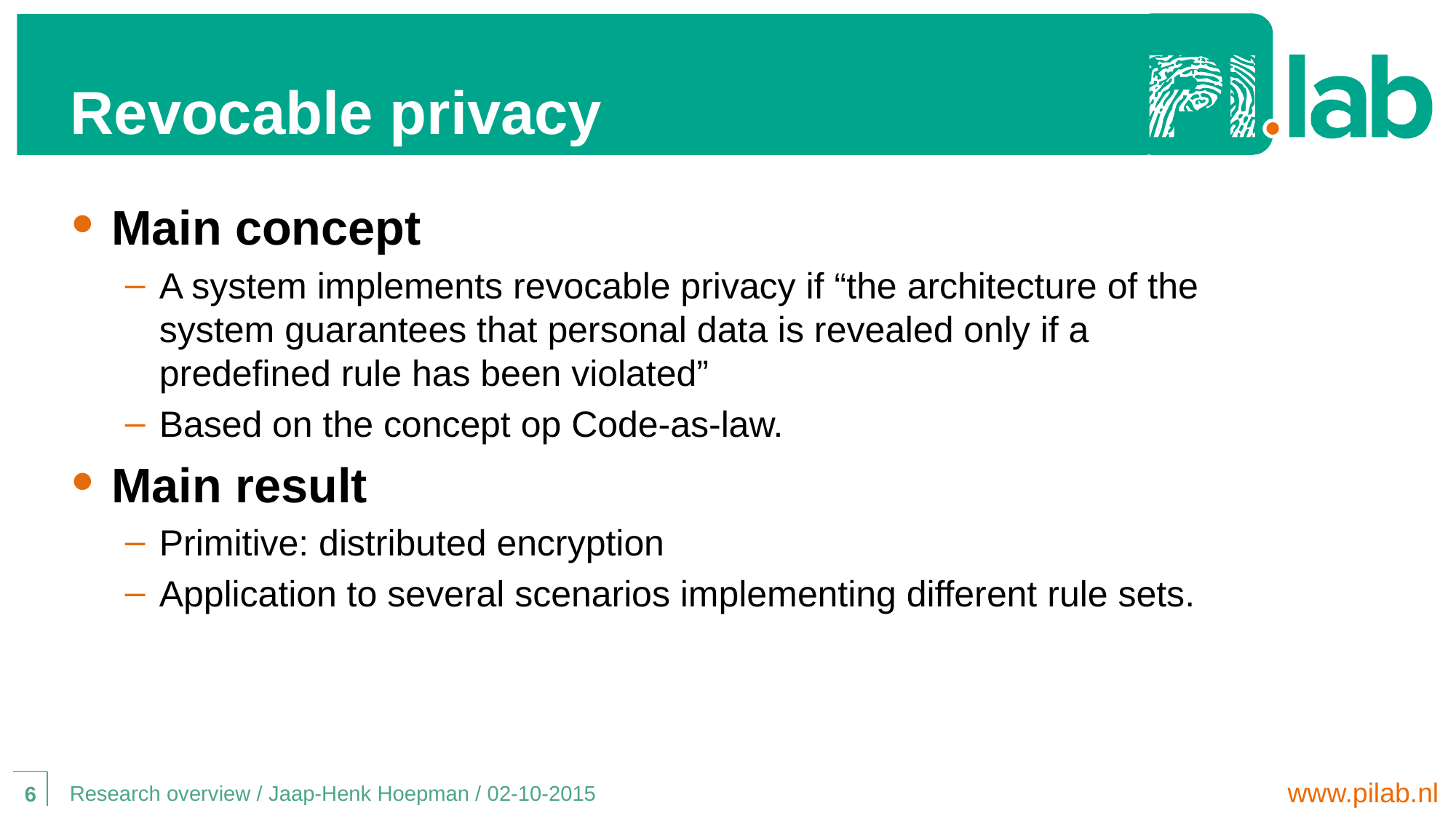

# Revocable privacy
Main concept
A system implements revocable privacy if “the architecture of the system guarantees that personal data is revealed only if a predeﬁned rule has been violated”
Based on the concept op Code-as-law.
Main result
Primitive: distributed encryption
Application to several scenarios implementing different rule sets.
Research overview / Jaap-Henk Hoepman / 02-10-2015
6